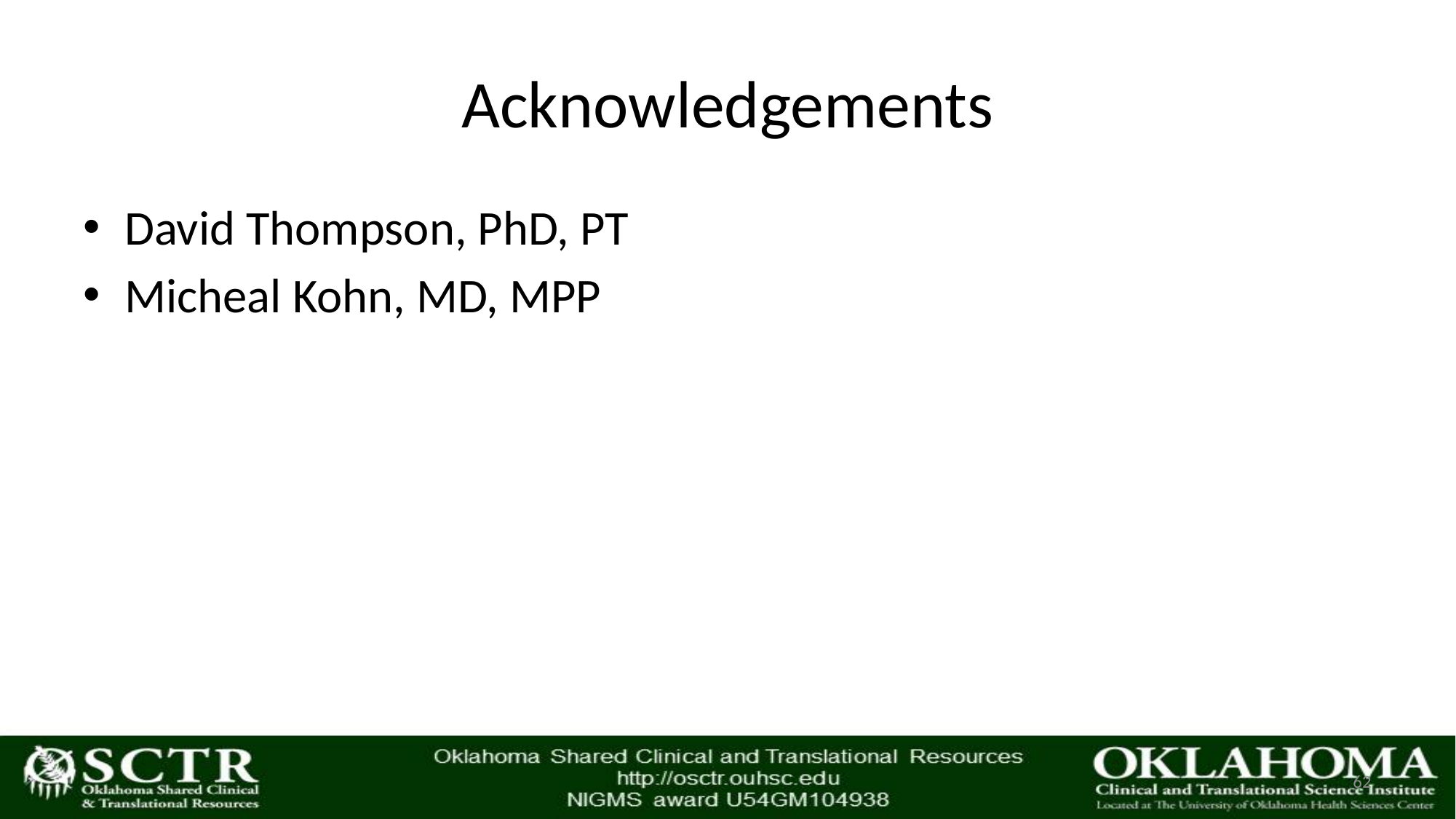

# Acknowledgements
David Thompson, PhD, PT
Micheal Kohn, MD, MPP
62